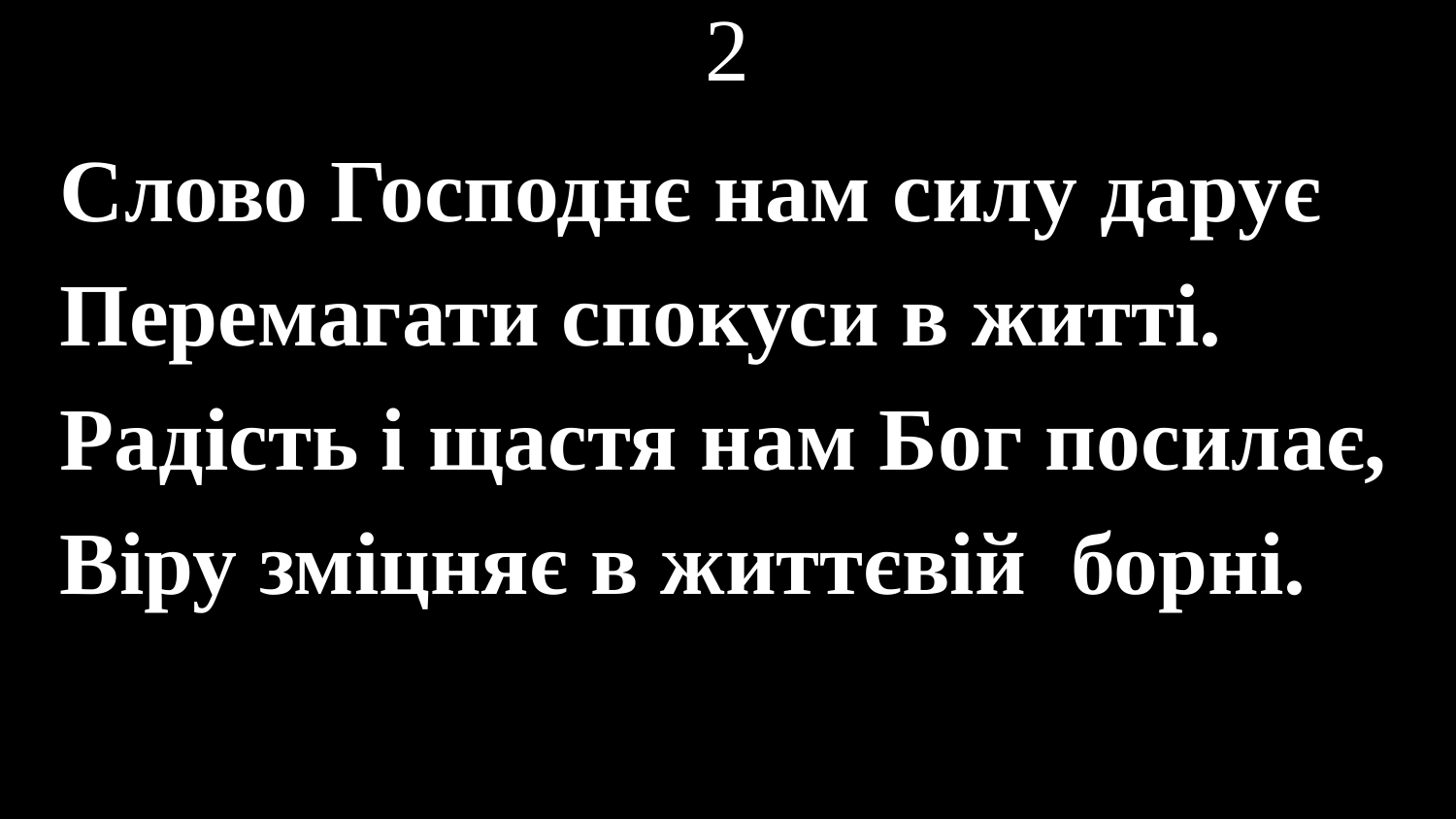

# 2
Слово Господнє нам силу дарує
Перемагати спокуси в житті.
Радість і щастя нам Бог посилає,
Віру зміцняє в життєвій  борні.